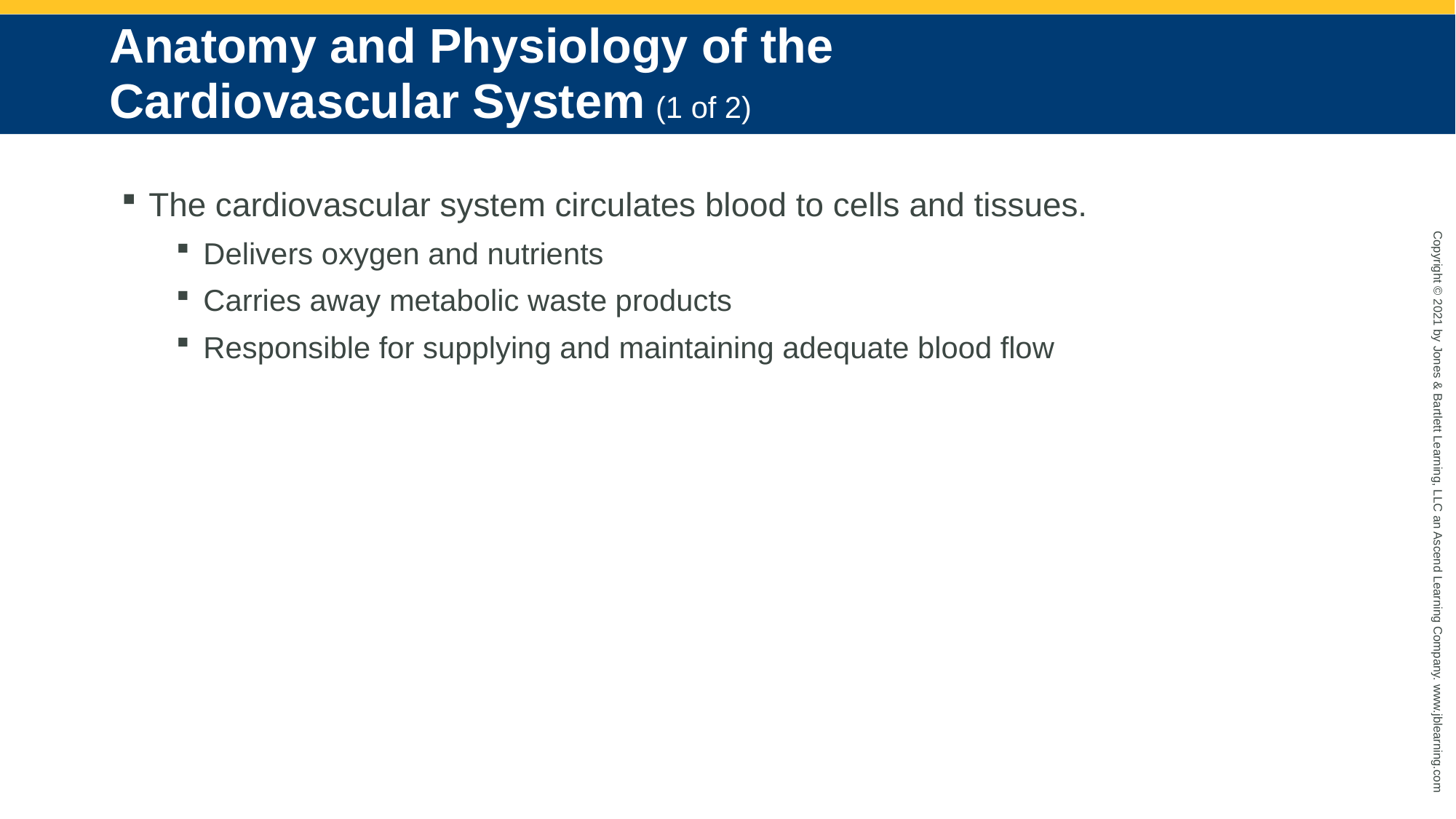

# Anatomy and Physiology of the Cardiovascular System (1 of 2)
The cardiovascular system circulates blood to cells and tissues.
Delivers oxygen and nutrients
Carries away metabolic waste products
Responsible for supplying and maintaining adequate blood flow